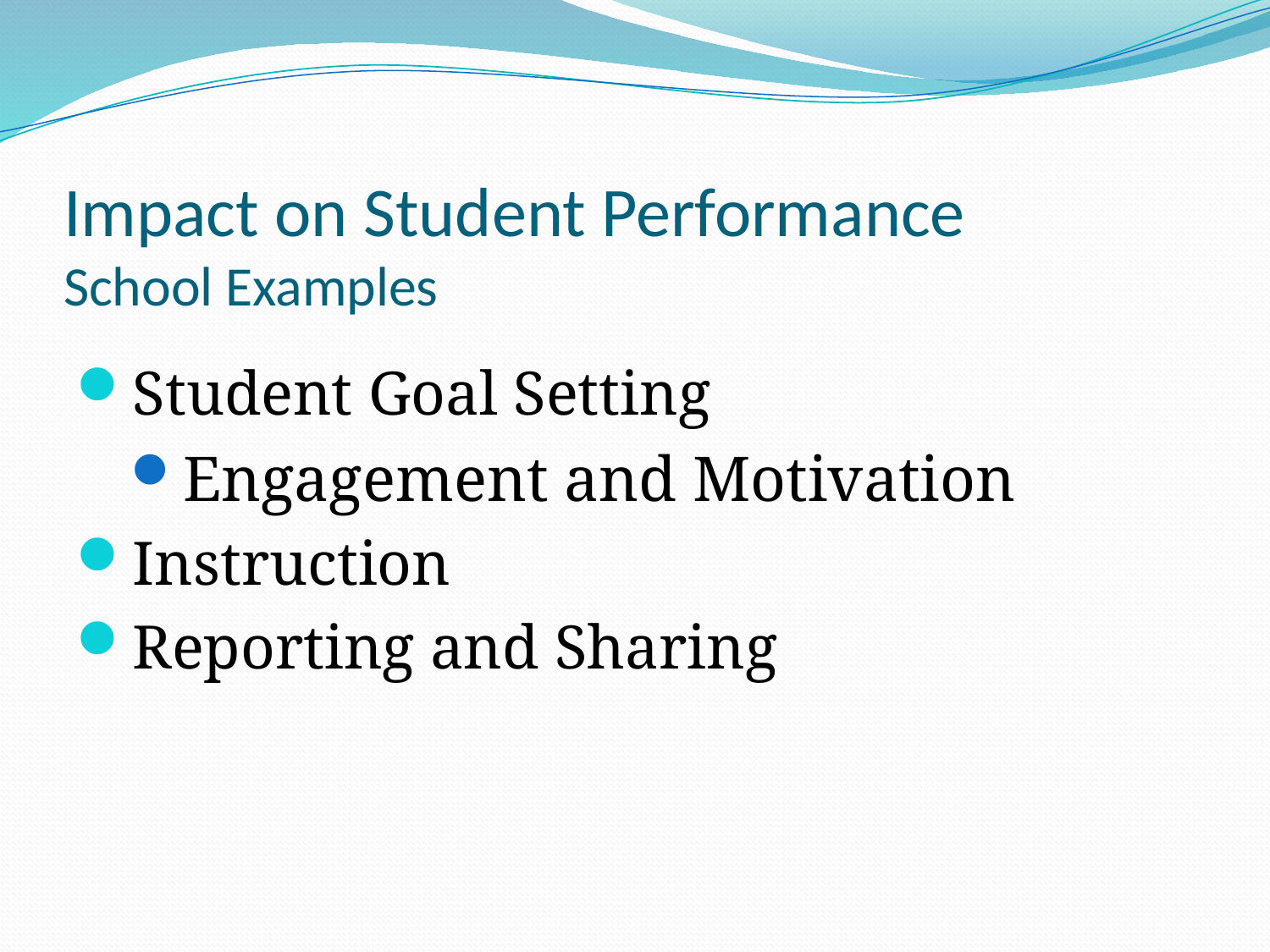

# Impact on Student Performance School Examples
Student Goal Setting
Engagement and Motivation
Instruction
Reporting and Sharing